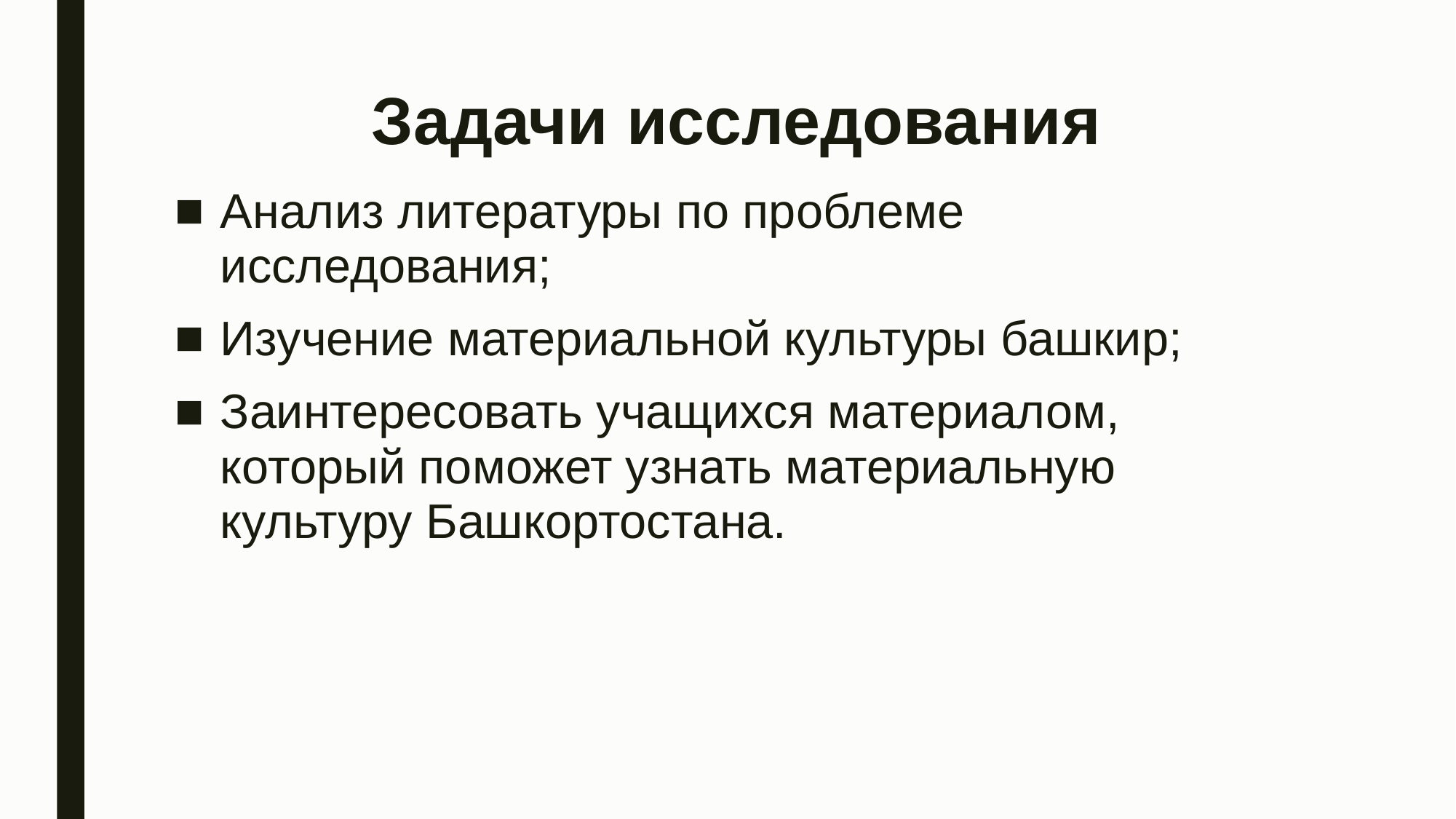

# Задачи исследования
Анализ литературы по проблеме исследования;
Изучение материальной культуры башкир;
Заинтересовать учащихся материалом, который поможет узнать материальную культуру Башкортостана.